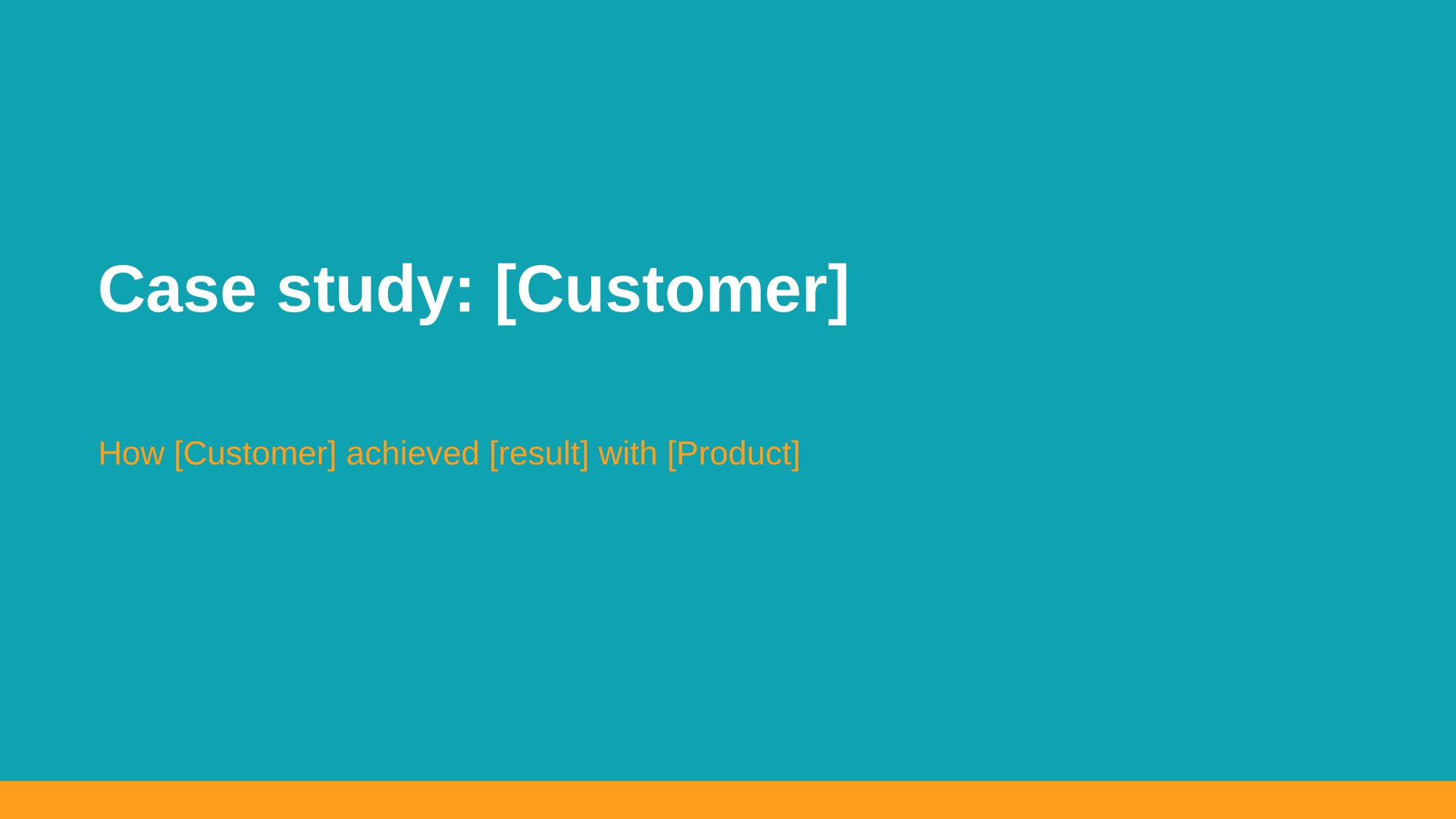

Case study: [Customer]
How [Customer] achieved [result] with [Product]